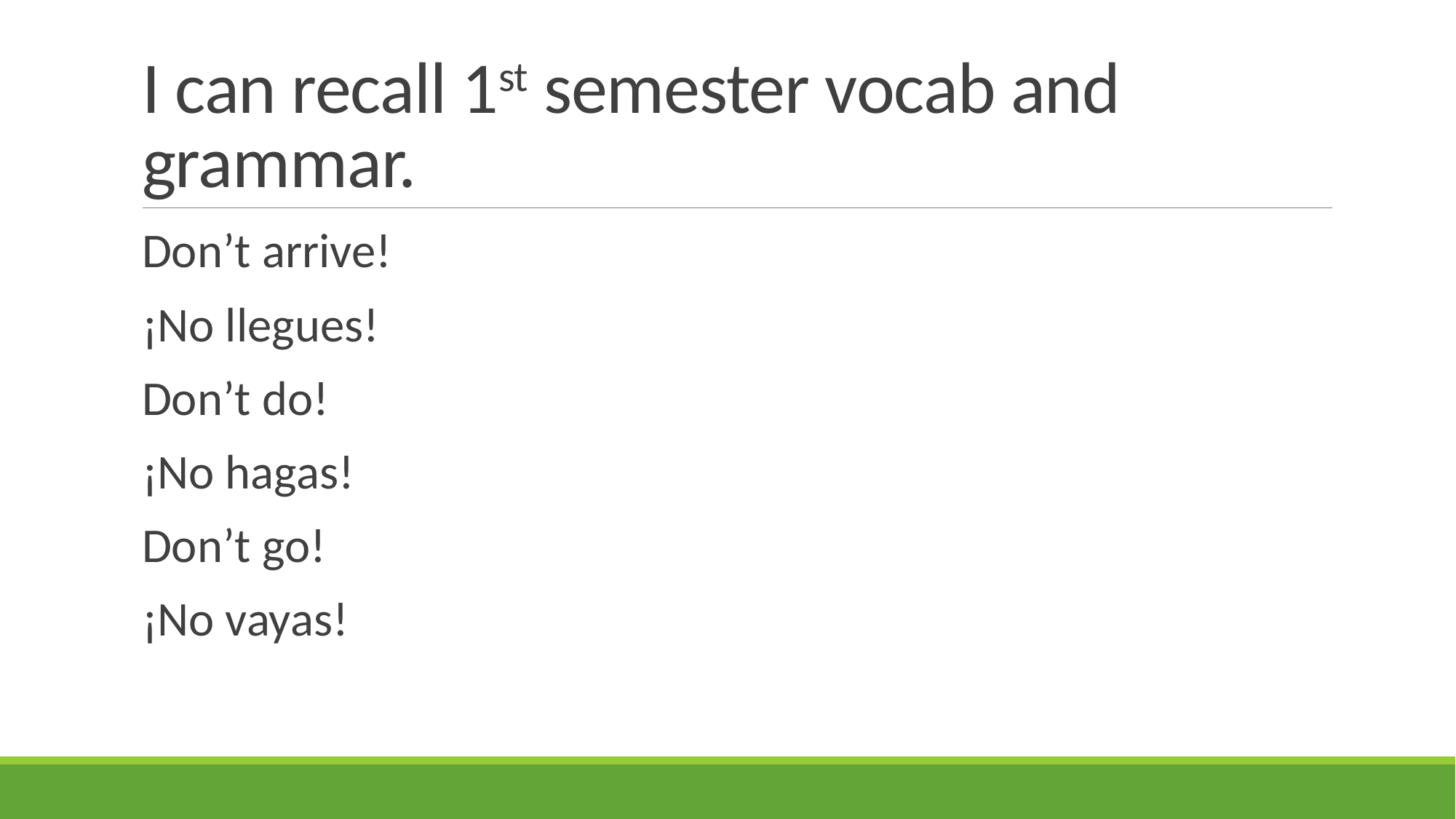

# I can recall 1st semester vocab and grammar.
Don’t arrive!
¡No llegues!
Don’t do!
¡No hagas!
Don’t go!
¡No vayas!